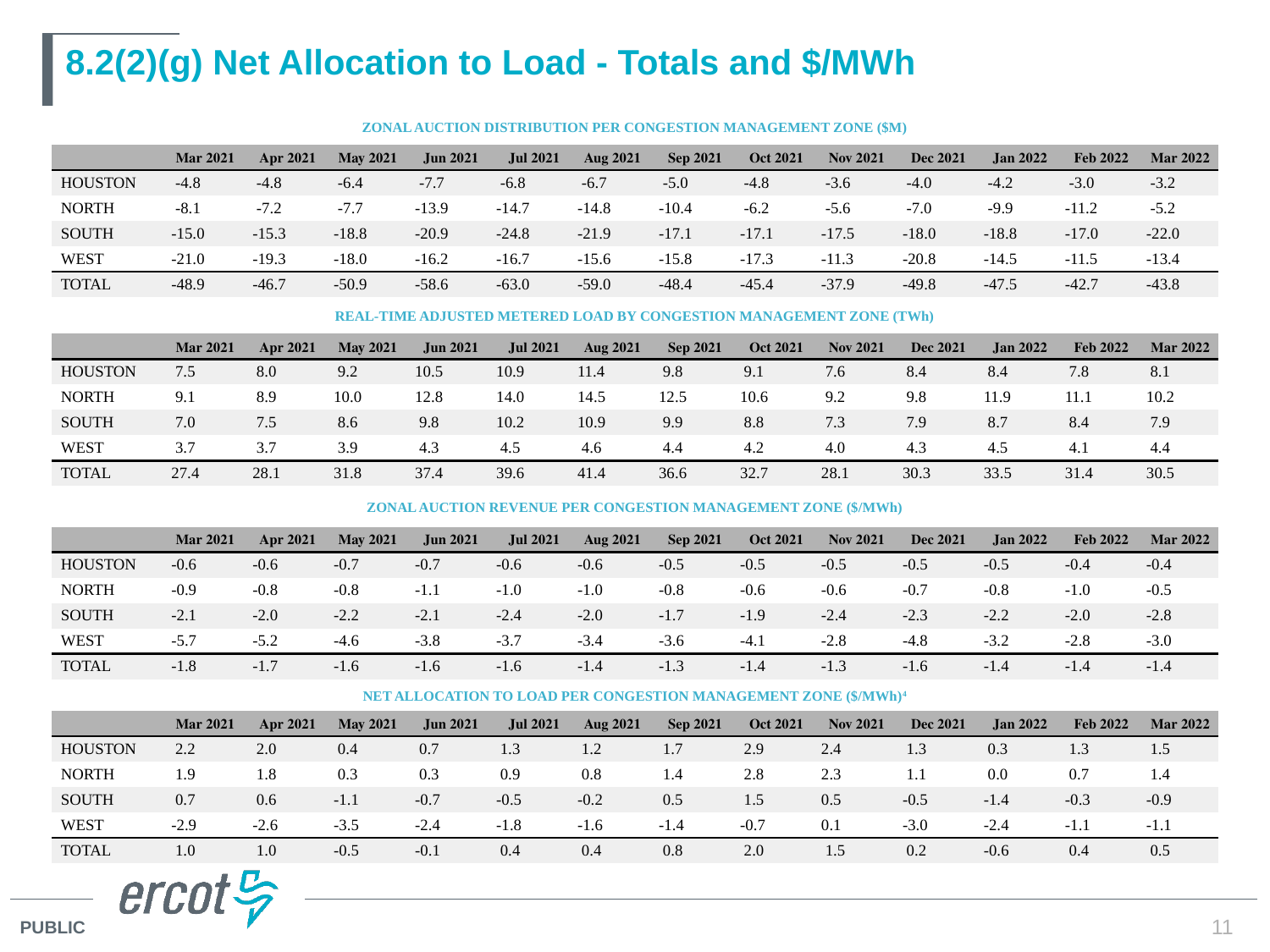

# 8.2(2)(g) Net Allocation to Load - Totals and $/MWh
ZONAL AUCTION DISTRIBUTION PER CONGESTION MANAGEMENT ZONE ($M)
|  | Mar 2021 | Apr 2021 | May 2021 | Jun 2021 | Jul 2021 | Aug 2021 | Sep 2021 | Oct 2021 | Nov 2021 | Dec 2021 | Jan 2022 | Feb 2022 | Mar 2022 |
| --- | --- | --- | --- | --- | --- | --- | --- | --- | --- | --- | --- | --- | --- |
| HOUSTON | -4.8 | -4.8 | -6.4 | -7.7 | -6.8 | -6.7 | -5.0 | -4.8 | -3.6 | -4.0 | -4.2 | -3.0 | -3.2 |
| NORTH | -8.1 | -7.2 | -7.7 | -13.9 | -14.7 | -14.8 | -10.4 | -6.2 | -5.6 | -7.0 | -9.9 | -11.2 | -5.2 |
| SOUTH | -15.0 | -15.3 | -18.8 | -20.9 | -24.8 | -21.9 | -17.1 | -17.1 | -17.5 | -18.0 | -18.8 | -17.0 | -22.0 |
| WEST | -21.0 | -19.3 | -18.0 | -16.2 | -16.7 | -15.6 | -15.8 | -17.3 | -11.3 | -20.8 | -14.5 | -11.5 | -13.4 |
| TOTAL | -48.9 | -46.7 | -50.9 | -58.6 | -63.0 | -59.0 | -48.4 | -45.4 | -37.9 | -49.8 | -47.5 | -42.7 | -43.8 |
REAL-TIME ADJUSTED METERED LOAD BY CONGESTION MANAGEMENT ZONE (TWh)
|  | Mar 2021 | Apr 2021 | May 2021 | Jun 2021 | Jul 2021 | Aug 2021 | Sep 2021 | Oct 2021 | Nov 2021 | Dec 2021 | Jan 2022 | Feb 2022 | Mar 2022 |
| --- | --- | --- | --- | --- | --- | --- | --- | --- | --- | --- | --- | --- | --- |
| HOUSTON | 7.5 | 8.0 | 9.2 | 10.5 | 10.9 | 11.4 | 9.8 | 9.1 | 7.6 | 8.4 | 8.4 | 7.8 | 8.1 |
| NORTH | 9.1 | 8.9 | 10.0 | 12.8 | 14.0 | 14.5 | 12.5 | 10.6 | 9.2 | 9.8 | 11.9 | 11.1 | 10.2 |
| SOUTH | 7.0 | 7.5 | 8.6 | 9.8 | 10.2 | 10.9 | 9.9 | 8.8 | 7.3 | 7.9 | 8.7 | 8.4 | 7.9 |
| WEST | 3.7 | 3.7 | 3.9 | 4.3 | 4.5 | 4.6 | 4.4 | 4.2 | 4.0 | 4.3 | 4.5 | 4.1 | 4.4 |
| TOTAL | 27.4 | 28.1 | 31.8 | 37.4 | 39.6 | 41.4 | 36.6 | 32.7 | 28.1 | 30.3 | 33.5 | 31.4 | 30.5 |
ZONAL AUCTION REVENUE PER CONGESTION MANAGEMENT ZONE ($/MWh)
|  | Mar 2021 | Apr 2021 | May 2021 | Jun 2021 | Jul 2021 | Aug 2021 | Sep 2021 | Oct 2021 | Nov 2021 | Dec 2021 | Jan 2022 | Feb 2022 | Mar 2022 |
| --- | --- | --- | --- | --- | --- | --- | --- | --- | --- | --- | --- | --- | --- |
| HOUSTON | -0.6 | -0.6 | -0.7 | -0.7 | -0.6 | -0.6 | -0.5 | -0.5 | -0.5 | -0.5 | -0.5 | -0.4 | -0.4 |
| NORTH | -0.9 | -0.8 | -0.8 | -1.1 | -1.0 | -1.0 | -0.8 | -0.6 | -0.6 | -0.7 | -0.8 | -1.0 | -0.5 |
| SOUTH | -2.1 | -2.0 | -2.2 | -2.1 | -2.4 | -2.0 | -1.7 | -1.9 | -2.4 | -2.3 | -2.2 | -2.0 | -2.8 |
| WEST | -5.7 | -5.2 | -4.6 | -3.8 | -3.7 | -3.4 | -3.6 | -4.1 | -2.8 | -4.8 | -3.2 | -2.8 | -3.0 |
| TOTAL | -1.8 | -1.7 | -1.6 | -1.6 | -1.6 | -1.4 | -1.3 | -1.4 | -1.3 | -1.6 | -1.4 | -1.4 | -1.4 |
NET ALLOCATION TO LOAD PER CONGESTION MANAGEMENT ZONE ($/MWh)4
|  | Mar 2021 | Apr 2021 | May 2021 | Jun 2021 | Jul 2021 | Aug 2021 | Sep 2021 | Oct 2021 | Nov 2021 | Dec 2021 | Jan 2022 | Feb 2022 | Mar 2022 |
| --- | --- | --- | --- | --- | --- | --- | --- | --- | --- | --- | --- | --- | --- |
| HOUSTON | 2.2 | 2.0 | 0.4 | 0.7 | 1.3 | 1.2 | 1.7 | 2.9 | 2.4 | 1.3 | 0.3 | 1.3 | 1.5 |
| NORTH | 1.9 | 1.8 | 0.3 | 0.3 | 0.9 | 0.8 | 1.4 | 2.8 | 2.3 | 1.1 | 0.0 | 0.7 | 1.4 |
| SOUTH | 0.7 | 0.6 | -1.1 | -0.7 | -0.5 | -0.2 | 0.5 | 1.5 | 0.5 | -0.5 | -1.4 | -0.3 | -0.9 |
| WEST | -2.9 | -2.6 | -3.5 | -2.4 | -1.8 | -1.6 | -1.4 | -0.7 | 0.1 | -3.0 | -2.4 | -1.1 | -1.1 |
| TOTAL | 1.0 | 1.0 | -0.5 | -0.1 | 0.4 | 0.4 | 0.8 | 2.0 | 1.5 | 0.2 | -0.6 | 0.4 | 0.5 |
11